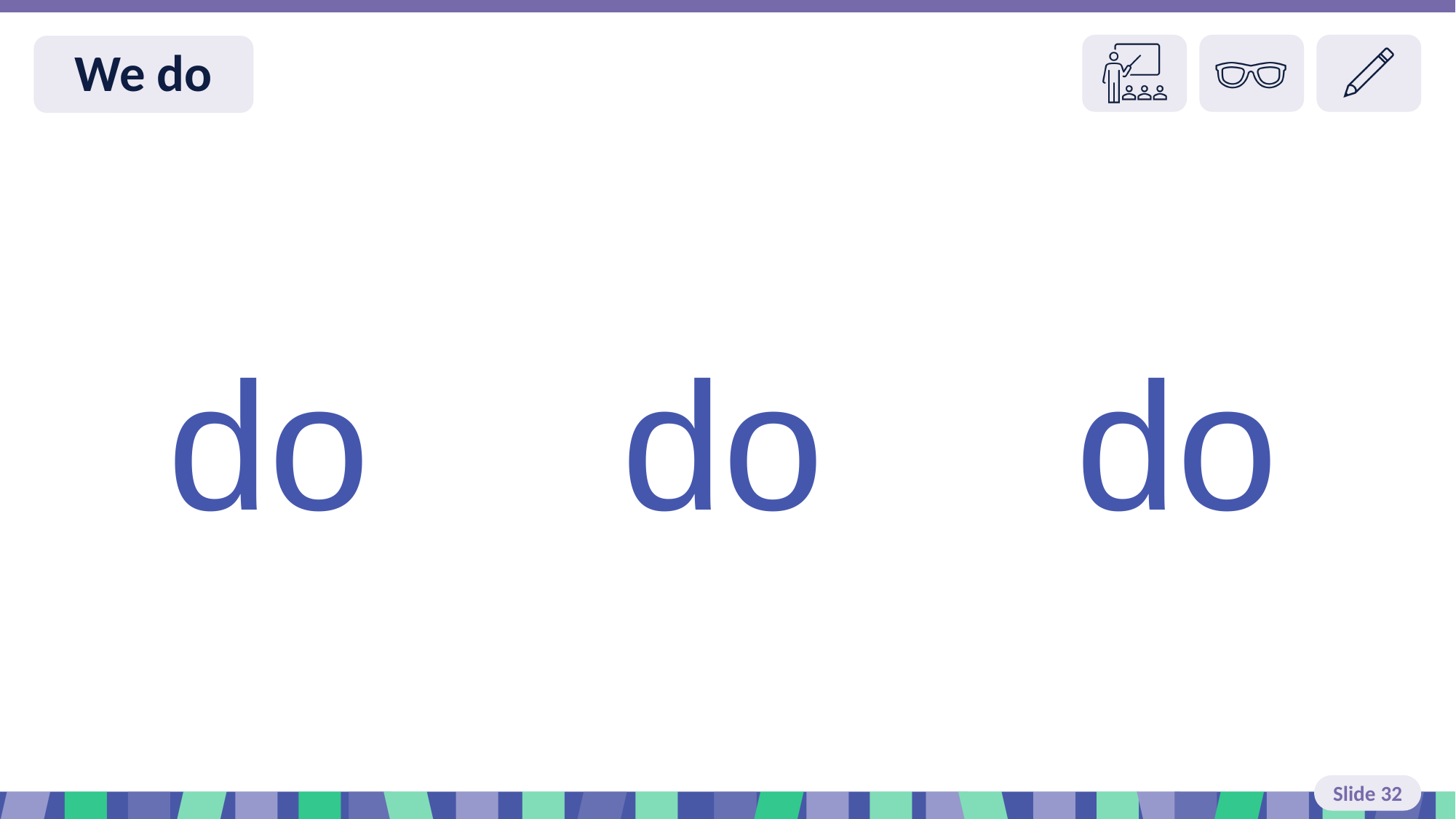

Slide 32 We do read write
do     do     do